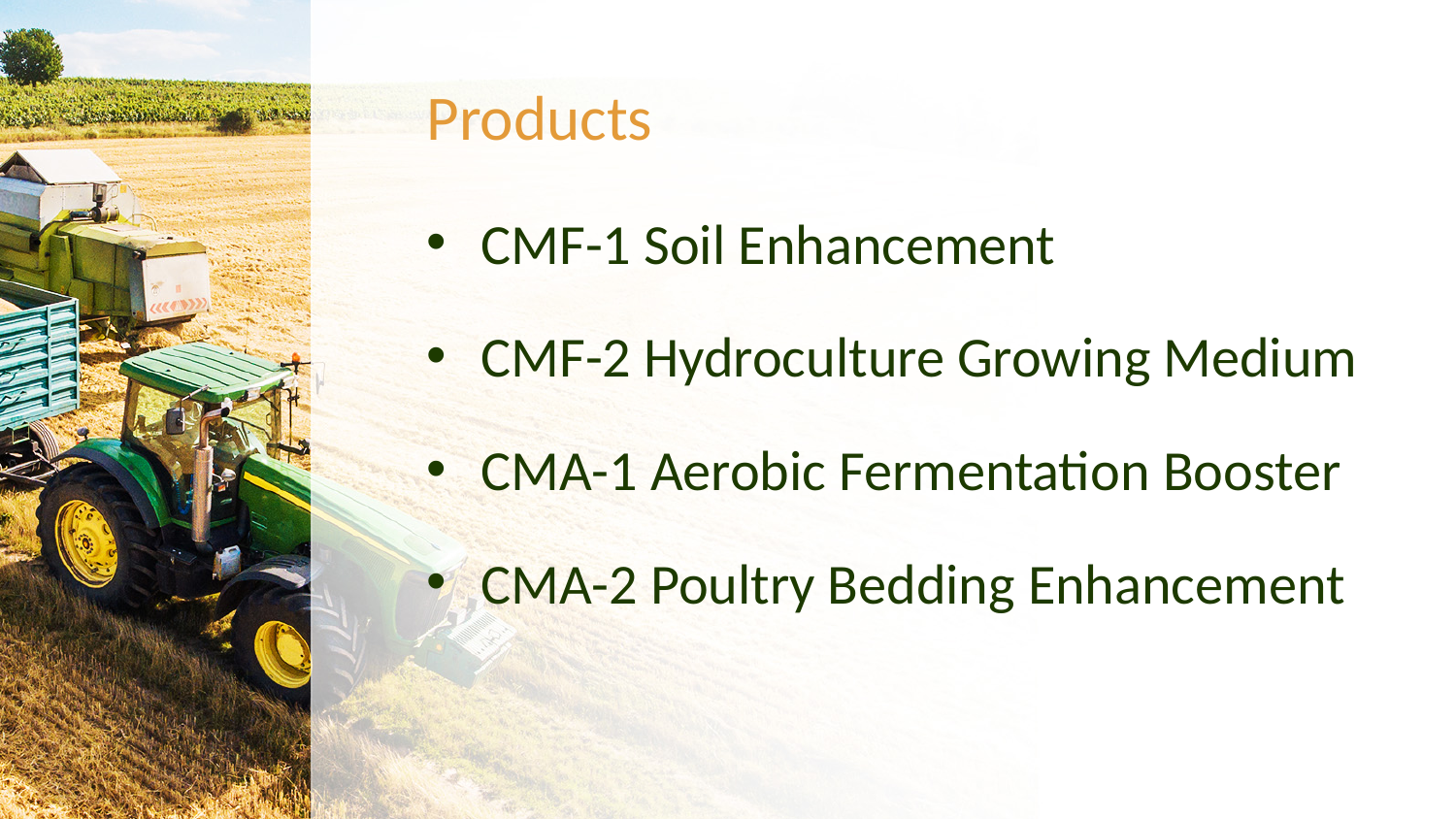

# Products
CMF-1 Soil Enhancement
CMF-2 Hydroculture Growing Medium
CMA-1 Aerobic Fermentation Booster
CMA-2 Poultry Bedding Enhancement